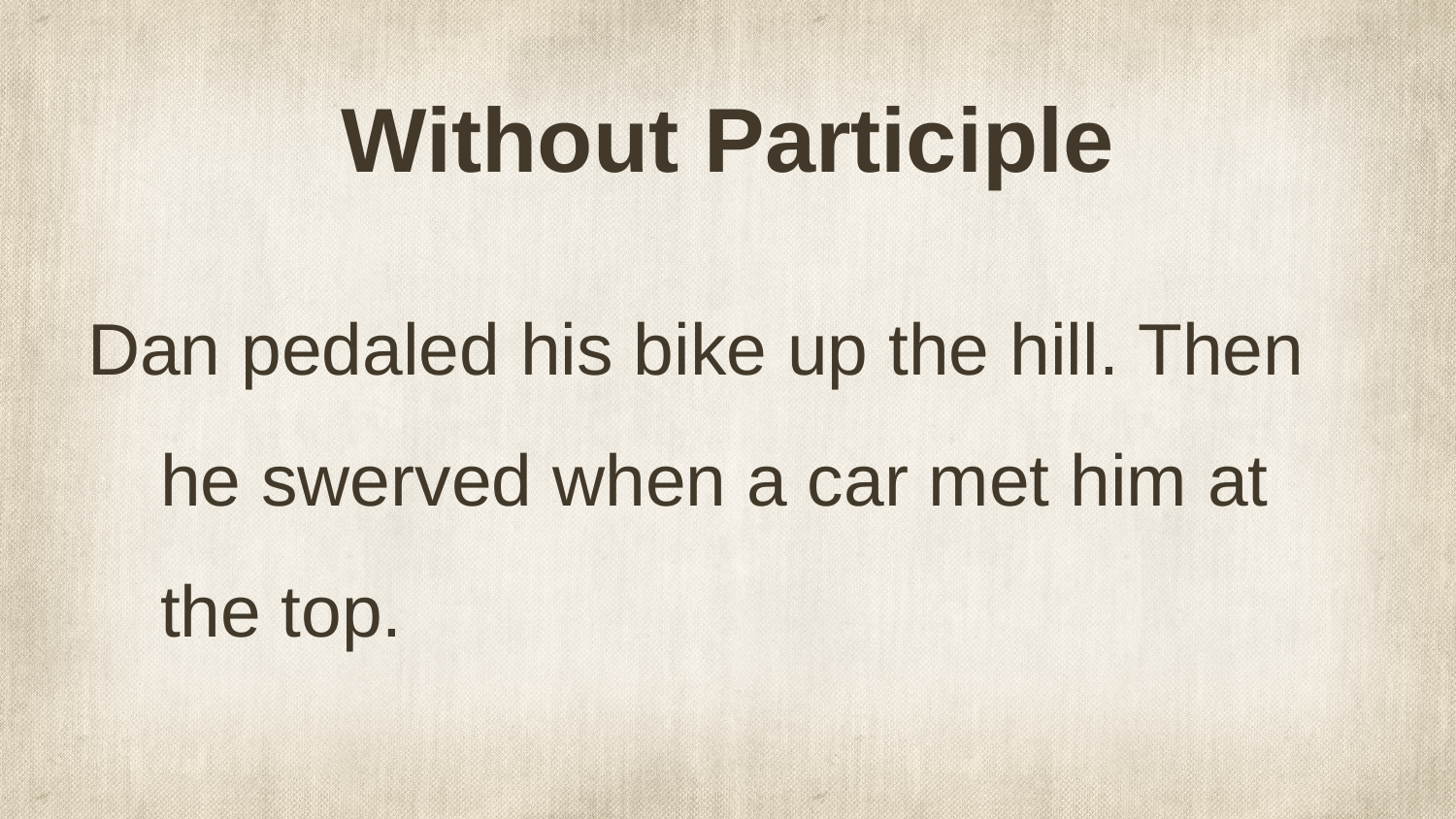

# Without Participle
Dan pedaled his bike up the hill. Then he swerved when a car met him at the top.